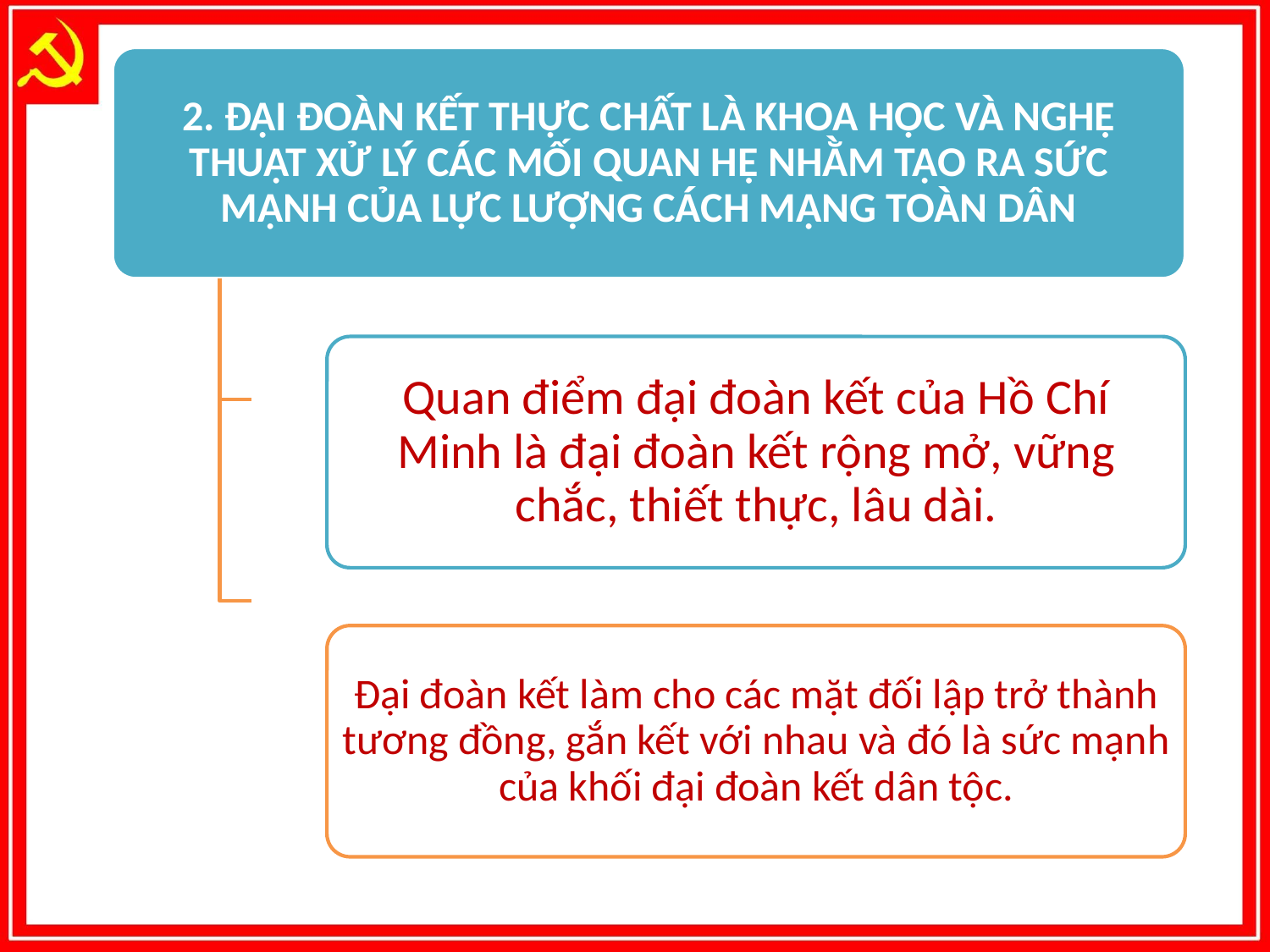

2. ĐẠI ĐOÀN KẾT THỰC CHẤT LÀ KHOA HỌC VÀ NGHỆ THUẬT XỬ LÝ CÁC MỐI QUAN HỆ NHẰM TẠO RA SỨC MẠNH CỦA LỰC LƯỢNG CÁCH MẠNG TOÀN DÂN

Quan điểm đại đoàn kết của Hồ Chí Minh là đại đoàn kết rộng mở, vững chắc, thiết thực, lâu dài.

Đại đoàn kết làm cho các mặt đối lập trở thành tương đồng, gắn kết với nhau và đó là sức mạnh của khối đại đoàn kết dân tộc.